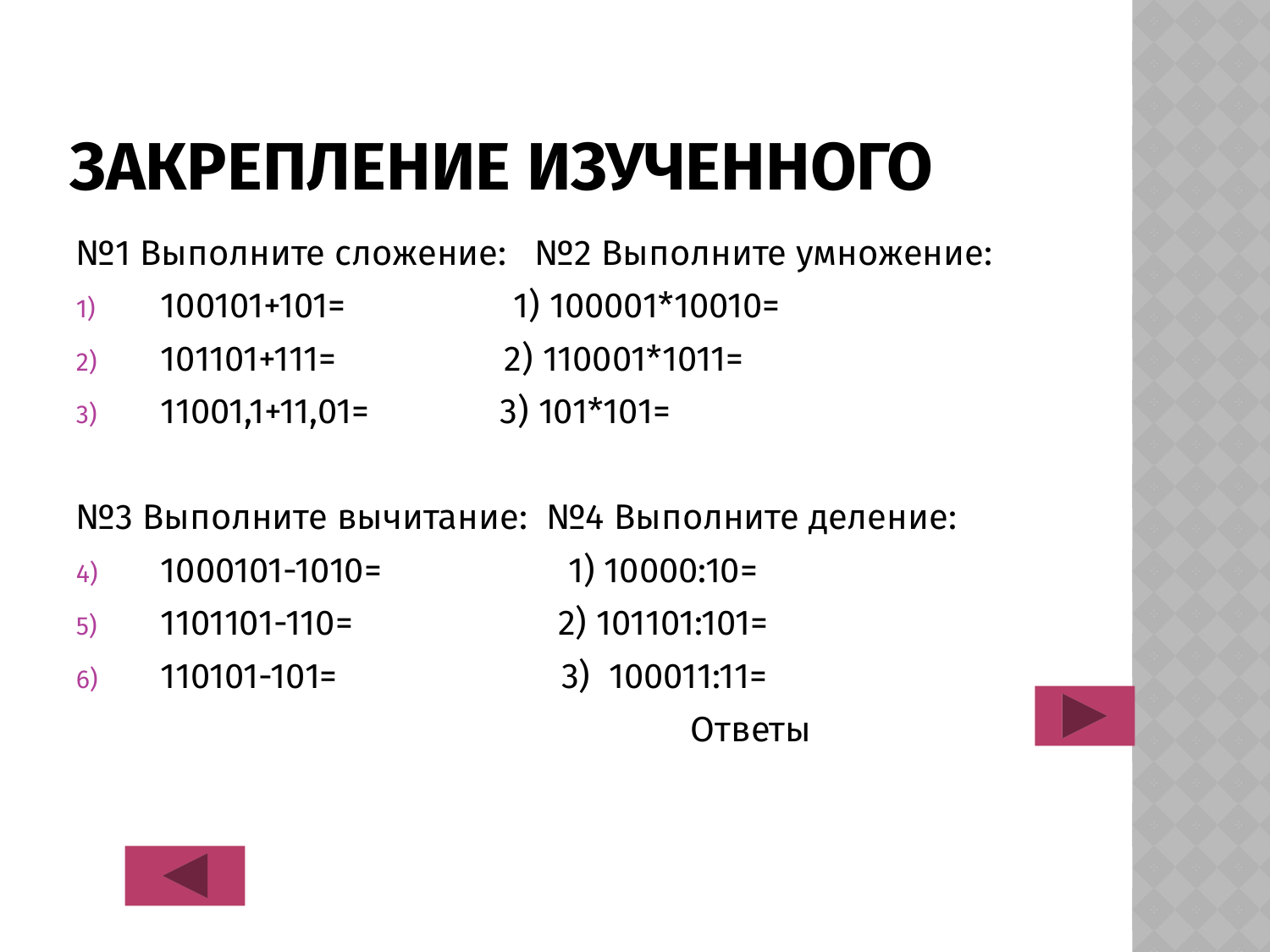

# Закрепление изученного
№1 Выполните сложение:   №2 Выполните умножение:
100101+101=                  1) 100001*10010=
101101+111=                  2) 110001*1011=
11001,1+11,01=              3) 101*101=

№3 Выполните вычитание:  №4 Выполните деление:
1000101-1010=                    1) 10000:10=
1101101-110=                      2) 101101:101=
110101-101=                        3)  100011:11=
                                                                  Ответы